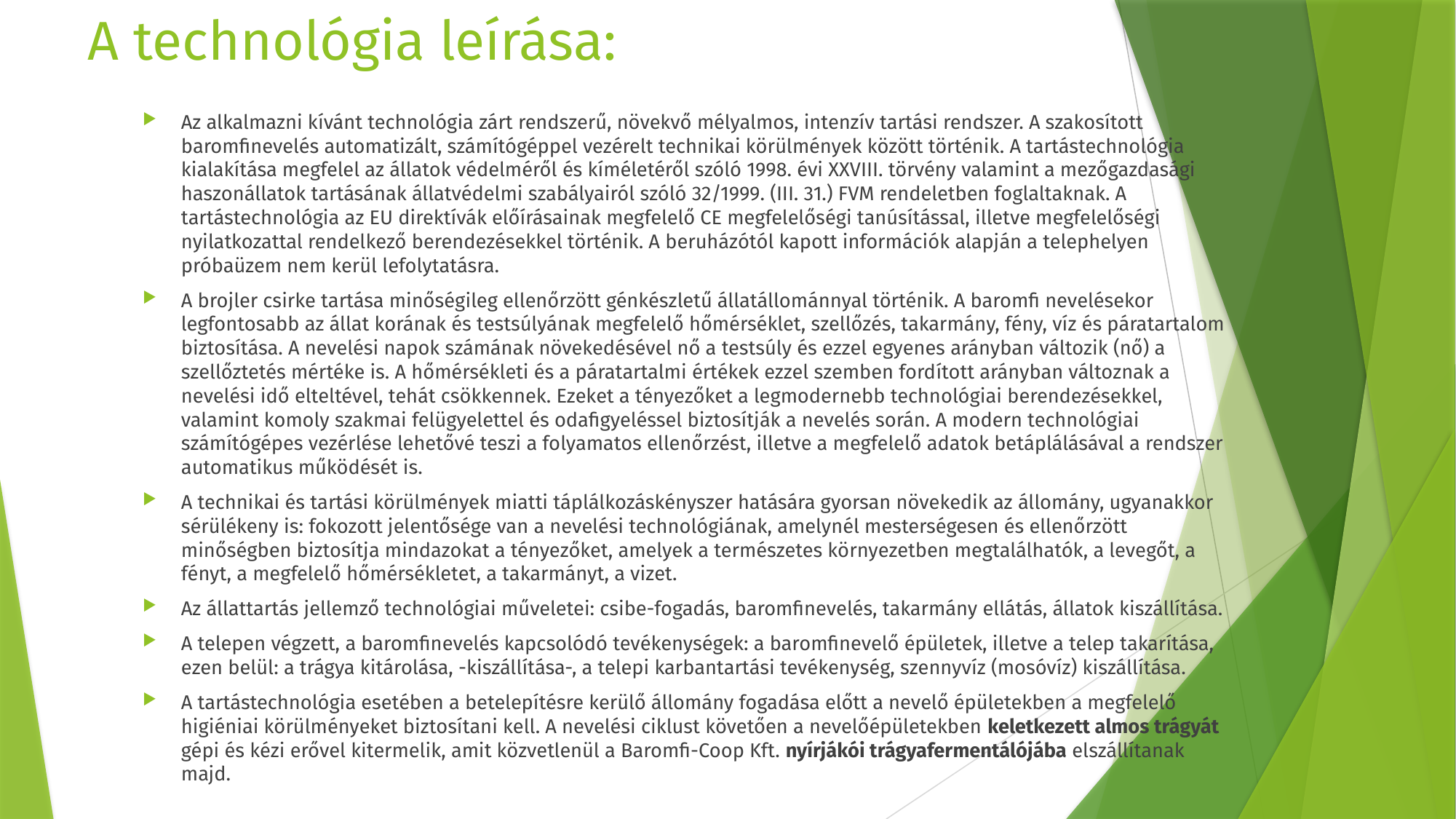

# A technológia leírása:
Az alkalmazni kívánt technológia zárt rendszerű, növekvő mélyalmos, intenzív tartási rendszer. A szakosított baromfinevelés automatizált, számítógéppel vezérelt technikai körülmények között történik. A tartástechnológia kialakítása megfelel az állatok védelméről és kíméletéről szóló 1998. évi XXVIII. törvény valamint a mezőgazdasági haszonállatok tartásának állatvédelmi szabályairól szóló 32/1999. (III. 31.) FVM rendeletben foglaltaknak. A tartástechnológia az EU direktívák előírásainak megfelelő CE megfelelőségi tanúsítással, illetve megfelelőségi nyilatkozattal rendelkező berendezésekkel történik. A beruházótól kapott információk alapján a telephelyen próbaüzem nem kerül lefolytatásra.
A brojler csirke tartása minőségileg ellenőrzött génkészletű állatállománnyal történik. A baromfi nevelésekor legfontosabb az állat korának és testsúlyának megfelelő hőmérséklet, szellőzés, takarmány, fény, víz és páratartalom biztosítása. A nevelési napok számának növekedésével nő a testsúly és ezzel egyenes arányban változik (nő) a szellőztetés mértéke is. A hőmérsékleti és a páratartalmi értékek ezzel szemben fordított arányban változnak a nevelési idő elteltével, tehát csökkennek. Ezeket a tényezőket a legmodernebb technológiai berendezésekkel, valamint komoly szakmai felügyelettel és odafigyeléssel biztosítják a nevelés során. A modern technológiai számítógépes vezérlése lehetővé teszi a folyamatos ellenőrzést, illetve a megfelelő adatok betáplálásával a rendszer automatikus működését is.
A technikai és tartási körülmények miatti táplálkozáskényszer hatására gyorsan növekedik az állomány, ugyanakkor sérülékeny is: fokozott jelentősége van a nevelési technológiának, amelynél mesterségesen és ellenőrzött minőségben biztosítja mindazokat a tényezőket, amelyek a természetes környezetben megtalálhatók, a levegőt, a fényt, a megfelelő hőmérsékletet, a takarmányt, a vizet.
Az állattartás jellemző technológiai műveletei: csibe-fogadás, baromfinevelés, takarmány ellátás, állatok kiszállítása.
A telepen végzett, a baromfinevelés kapcsolódó tevékenységek: a baromfinevelő épületek, illetve a telep takarítása, ezen belül: a trágya kitárolása, -kiszállítása-, a telepi karbantartási tevékenység, szennyvíz (mosóvíz) kiszállítása.
A tartástechnológia esetében a betelepítésre kerülő állomány fogadása előtt a nevelő épületekben a megfelelő higiéniai körülményeket biztosítani kell. A nevelési ciklust követően a nevelőépületekben keletkezett almos trágyát gépi és kézi erővel kitermelik, amit közvetlenül a Baromfi-Coop Kft. nyírjákói trágyafermentálójába elszállítanak majd.